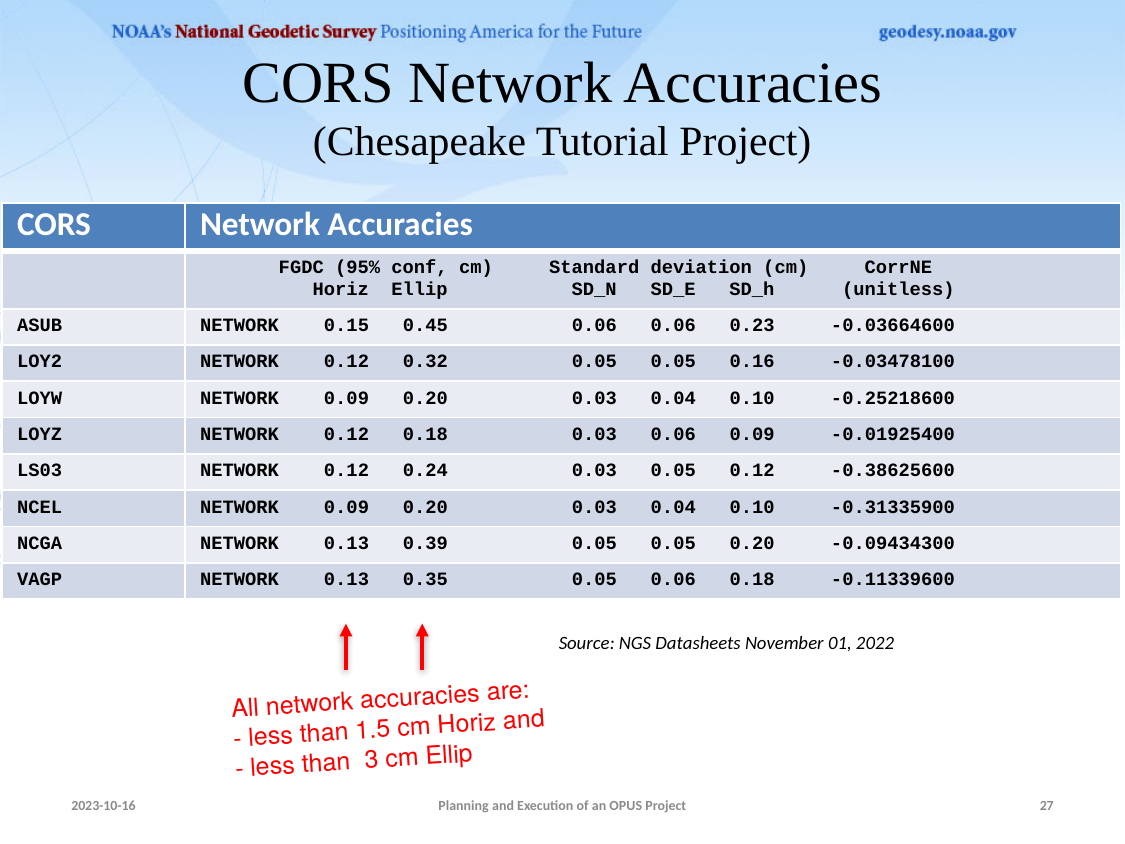

# CORS Network Accuracies (Chesapeake Tutorial Project)
| CORS | Network Accuracies |
| --- | --- |
|  | FGDC (95% conf, cm) Standard deviation (cm) CorrNE Horiz Ellip SD\_N SD\_E SD\_h (unitless) |
| ASUB | NETWORK 0.15 0.45 0.06 0.06 0.23 -0.03664600 |
| LOY2 | NETWORK 0.12 0.32 0.05 0.05 0.16 -0.03478100 |
| LOYW | NETWORK 0.09 0.20 0.03 0.04 0.10 -0.25218600 |
| LOYZ | NETWORK 0.12 0.18 0.03 0.06 0.09 -0.01925400 |
| LS03 | NETWORK 0.12 0.24 0.03 0.05 0.12 -0.38625600 |
| NCEL | NETWORK 0.09 0.20 0.03 0.04 0.10 -0.31335900 |
| NCGA | NETWORK 0.13 0.39 0.05 0.05 0.20 -0.09434300 |
| VAGP | NETWORK 0.13 0.35 0.05 0.06 0.18 -0.11339600 |
Source: NGS Datasheets November 01, 2022
All network accuracies are:
- less than 1.5 cm Horiz and
- less than  3 cm Ellip
2023-10-16
Planning and Execution of an OPUS Project
27